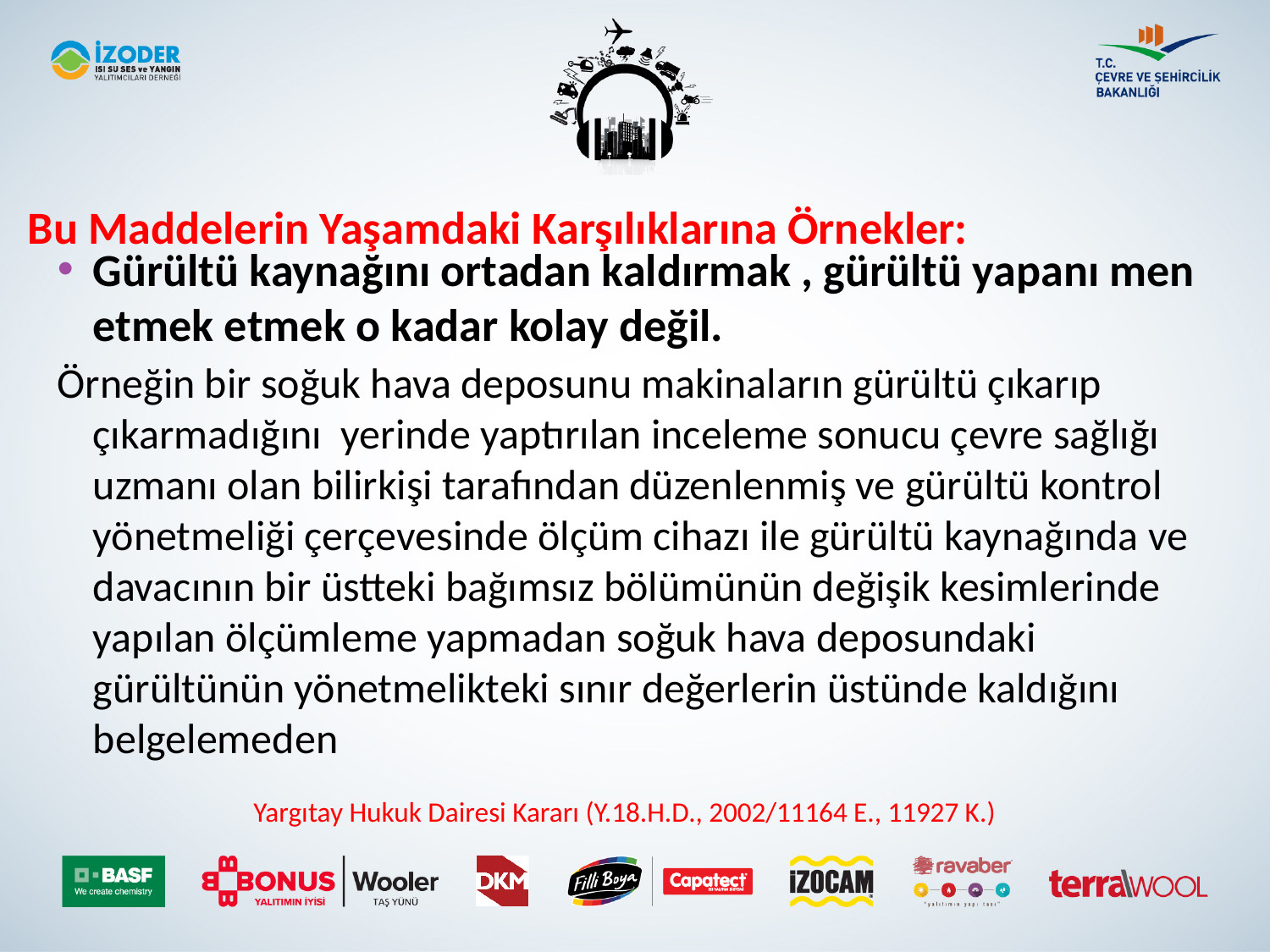

Bu Maddelerin Yaşamdaki Karşılıklarına Örnekler:
Gürültü kaynağını ortadan kaldırmak , gürültü yapanı men etmek etmek o kadar kolay değil.
Örneğin bir soğuk hava deposunu makinaların gürültü çıkarıp çıkarmadığını  yerinde yaptırılan inceleme sonucu çevre sağlığı uzmanı olan bilirkişi tarafından düzenlenmiş ve gürültü kontrol yönetmeliği çerçevesinde ölçüm cihazı ile gürültü kaynağında ve davacının bir üstteki bağımsız bölümünün değişik kesimlerinde yapılan ölçümleme yapmadan soğuk hava deposundaki gürültünün yönetmelikteki sınır değerlerin üstünde kaldığını belgelemeden
Yargıtay Hukuk Dairesi Kararı (Y.18.H.D., 2002/11164 E., 11927 K.)